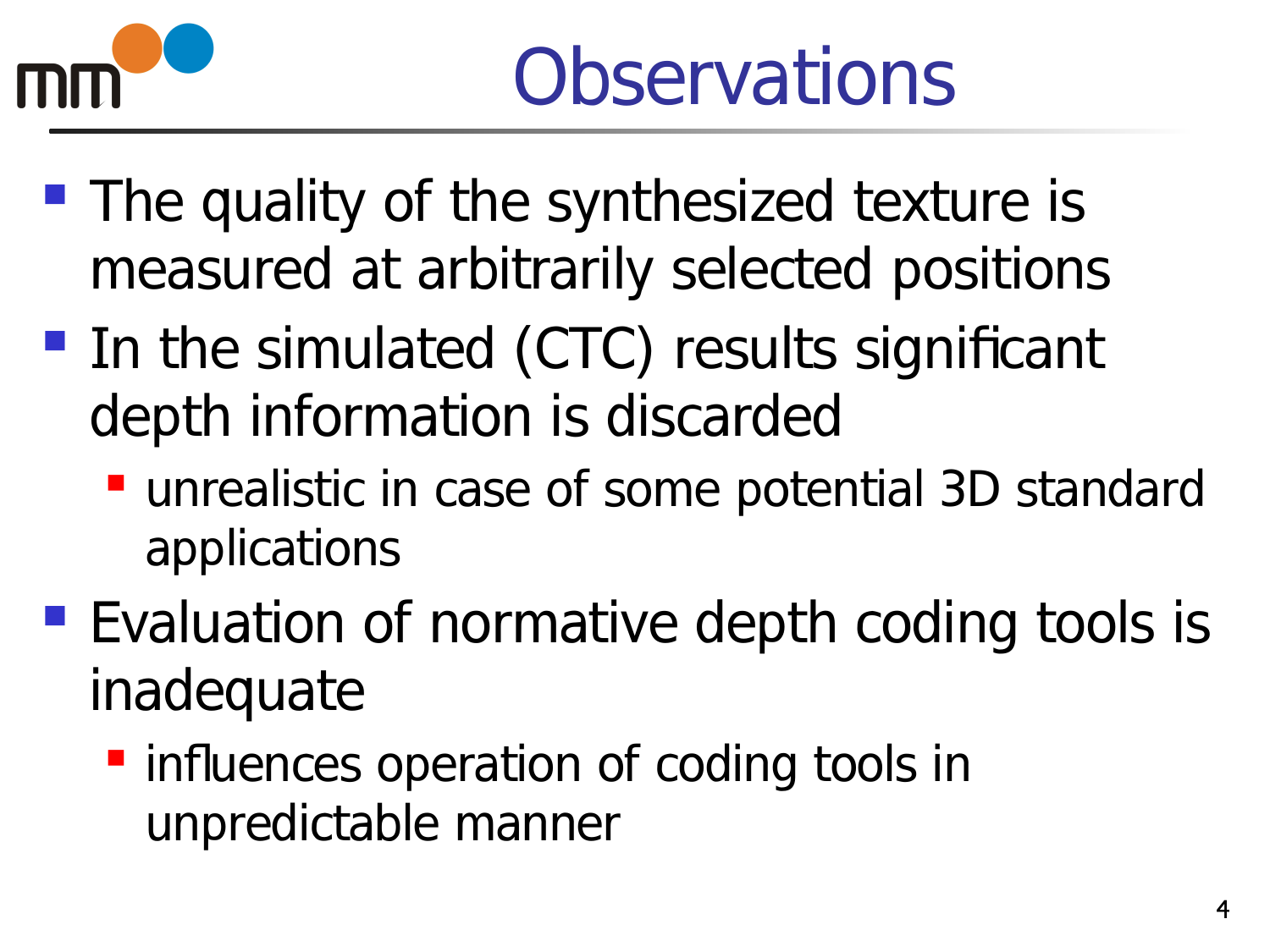

# Observations
The quality of the synthesized texture is measured at arbitrarily selected positions
In the simulated (CTC) results significant depth information is discarded
unrealistic in case of some potential 3D standard applications
Evaluation of normative depth coding tools is inadequate
influences operation of coding tools in unpredictable manner
4